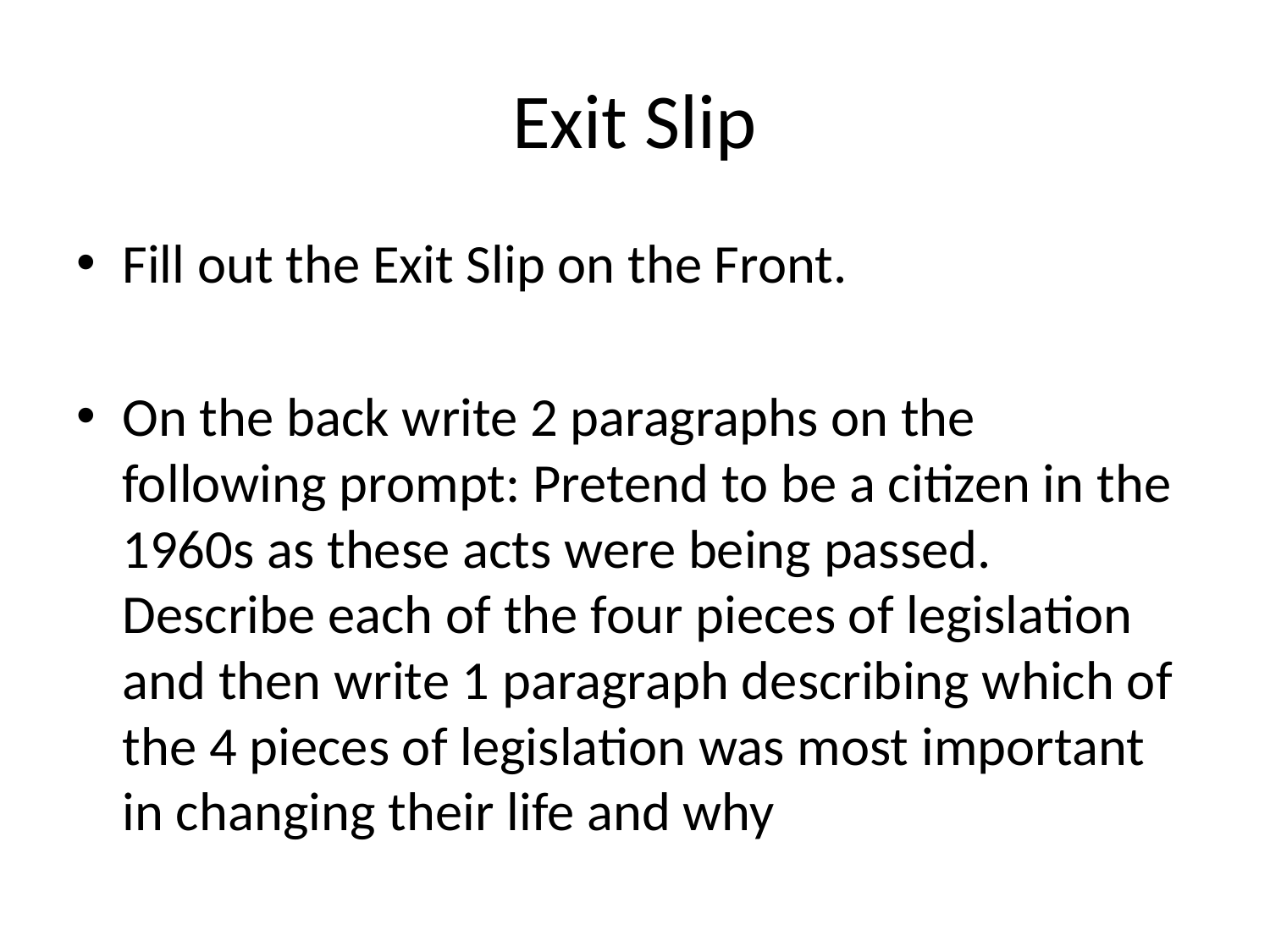

# Exit Slip
Fill out the Exit Slip on the Front.

On the back write 2 paragraphs on the following prompt: Pretend to be a citizen in the 1960s as these acts were being passed. Describe each of the four pieces of legislation and then write 1 paragraph describing which of the 4 pieces of legislation was most important in changing their life and why